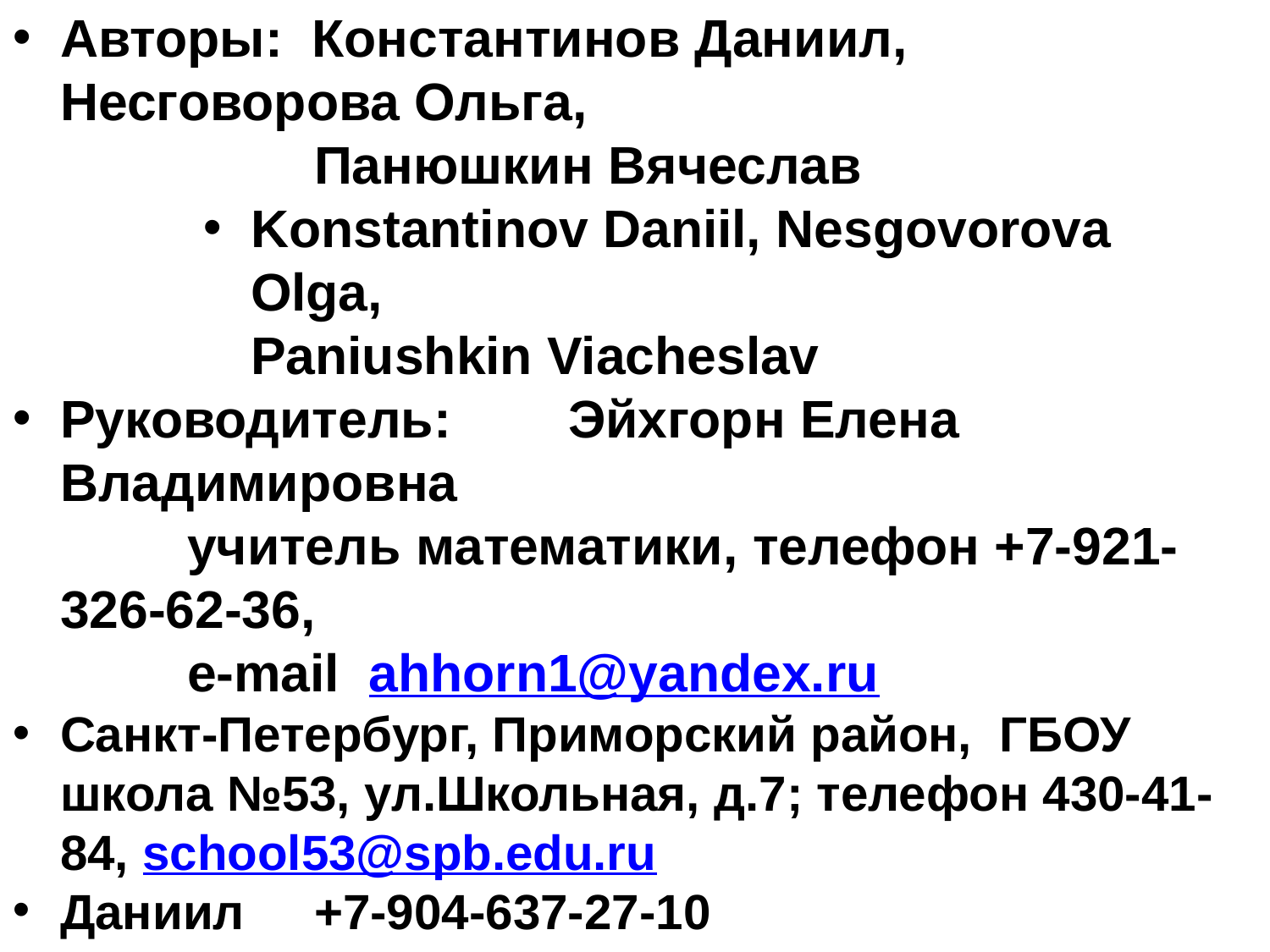

Авторы:  Константинов Даниил, Несговорова Ольга,
		Панюшкин Вячеслав
Konstantinov Daniil, Nesgovorova Olga,
Paniushkin Viacheslav
Руководитель: 	Эйхгорн Елена Владимировна
	учитель математики, телефон +7-921-326-62-36,
	e-mail  ahhorn1@yandex.ru
Cанкт-Петербург, Приморский район,  ГБОУ школа №53, ул.Школьная, д.7; телефон 430-41-84, school53@spb.edu.ru
Даниил 	+7-904-637-27-10 	danya-konstant@mail.ru
Ольга	+7-921-572-32-48 	Keitarokuko@mail.ru
Вячеслав	+7-981-105-74-13 	slawa19765@mail.ru
Номинация: Математические модели реальных процессов в природе и обществе
Название работы: Снежинки
#